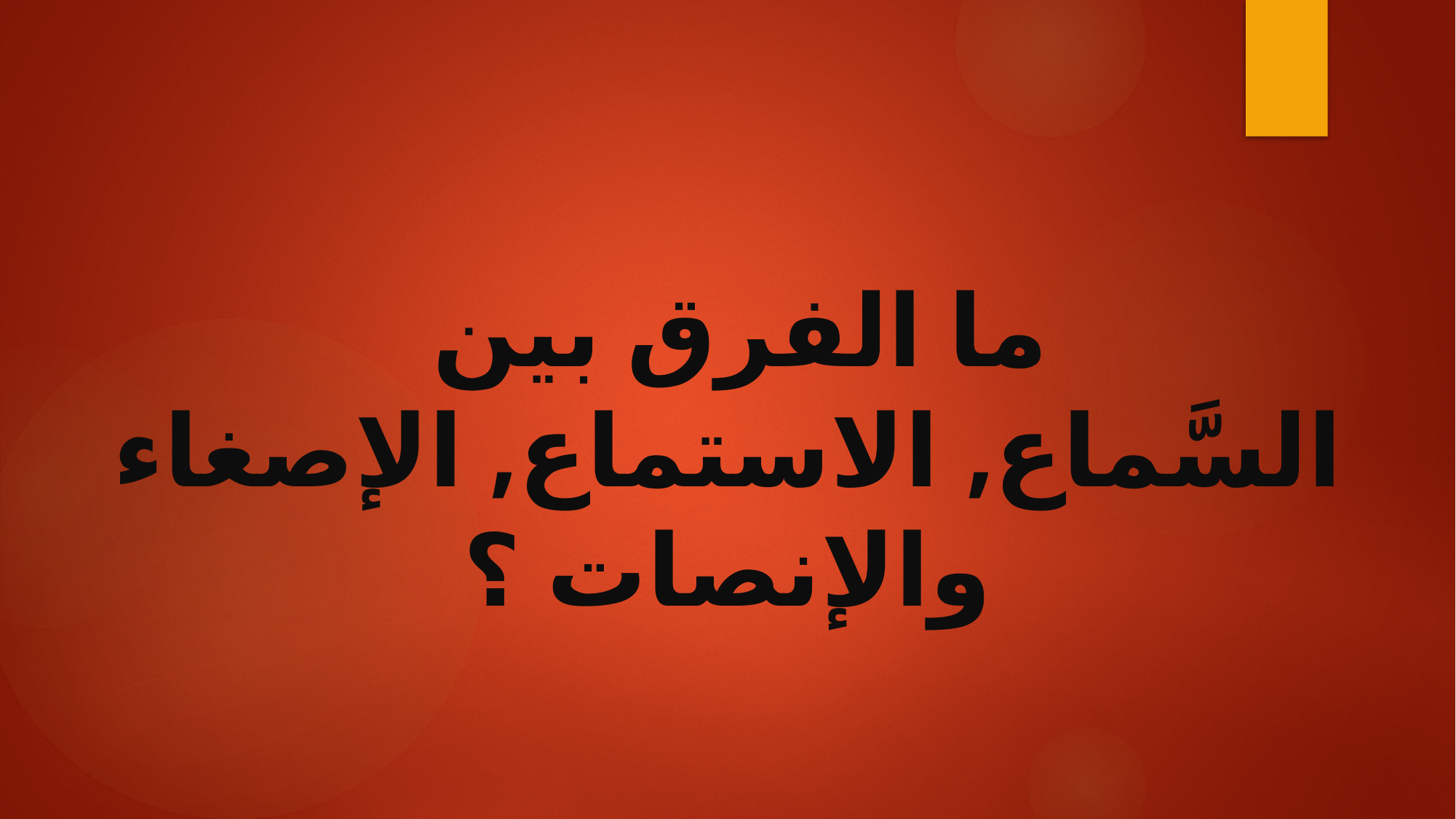

# ما الفرق بين السَّماع, الاستماع, الإصغاء والإنصات ؟